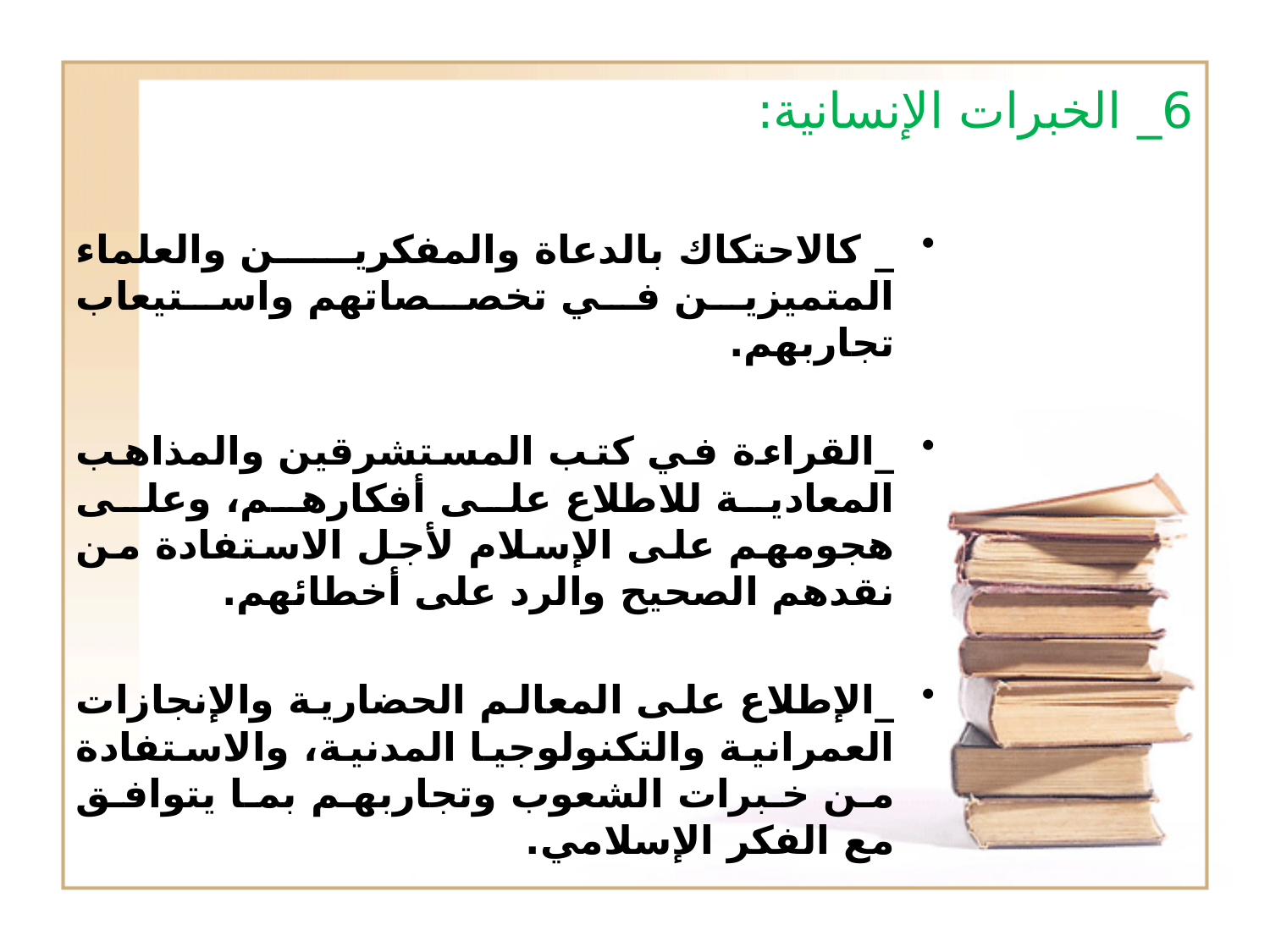

# 6_ الخبرات الإنسانية:
_ كالاحتكاك بالدعاة والمفكرين والعلماء المتميزين في تخصصاتهم واستيعاب تجاربهم.

_القراءة في كتب المستشرقين والمذاهب المعادية للاطلاع على أفكارهم، وعلى هجومهم على الإسلام لأجل الاستفادة من نقدهم الصحيح والرد على أخطائهم.

_الإطلاع على المعالم الحضارية والإنجازات العمرانية والتكنولوجيا المدنية، والاستفادة من خبرات الشعوب وتجاربهم بما يتوافق مع الفكر الإسلامي.